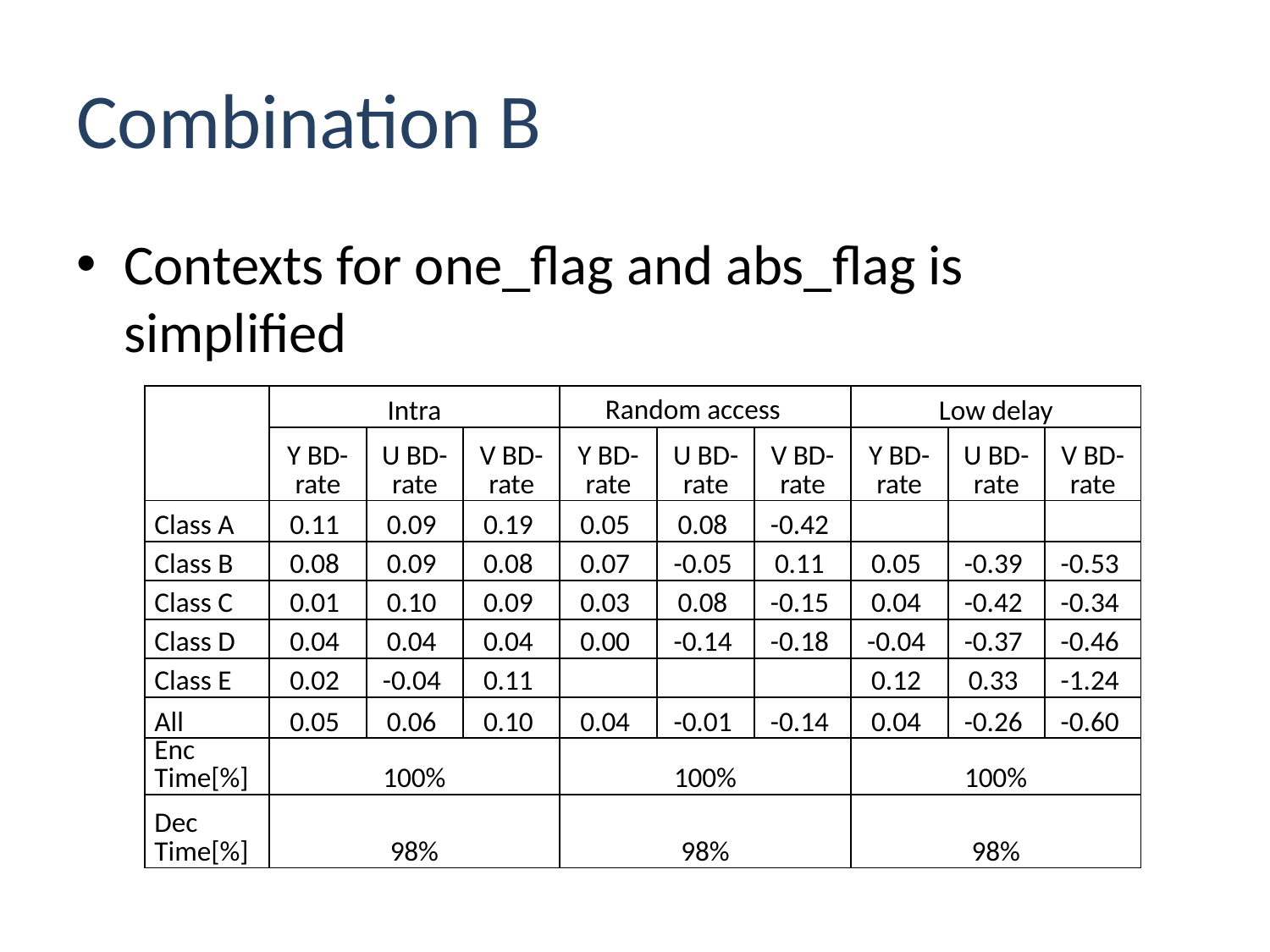

# Combination B
Contexts for one_flag and abs_flag is simplified

|  | Intra |  |  | Random access |  |  | Low delay |  |  |
| --- | --- | --- | --- | --- | --- | --- | --- | --- | --- |
|  | Y BD-rate | U BD-rate | V BD-rate | Y BD-rate | U BD-rate | V BD-rate | Y BD-rate | U BD-rate | V BD-rate |
| Class A | 0.11 | 0.09 | 0.19 | 0.05 | 0.08 | -0.42 |  |  |  |
| Class B | 0.08 | 0.09 | 0.08 | 0.07 | -0.05 | 0.11 | 0.05 | -0.39 | -0.53 |
| Class C | 0.01 | 0.10 | 0.09 | 0.03 | 0.08 | -0.15 | 0.04 | -0.42 | -0.34 |
| Class D | 0.04 | 0.04 | 0.04 | 0.00 | -0.14 | -0.18 | -0.04 | -0.37 | -0.46 |
| Class E | 0.02 | -0.04 | 0.11 |  |  |  | 0.12 | 0.33 | -1.24 |
| All | 0.05 | 0.06 | 0.10 | 0.04 | -0.01 | -0.14 | 0.04 | -0.26 | -0.60 |
| Enc Time[%] | 100% |  |  | 100% |  |  | 100% |  |  |
| Dec Time[%] | 98% |  |  | 98% |  |  | 98% |  |  |